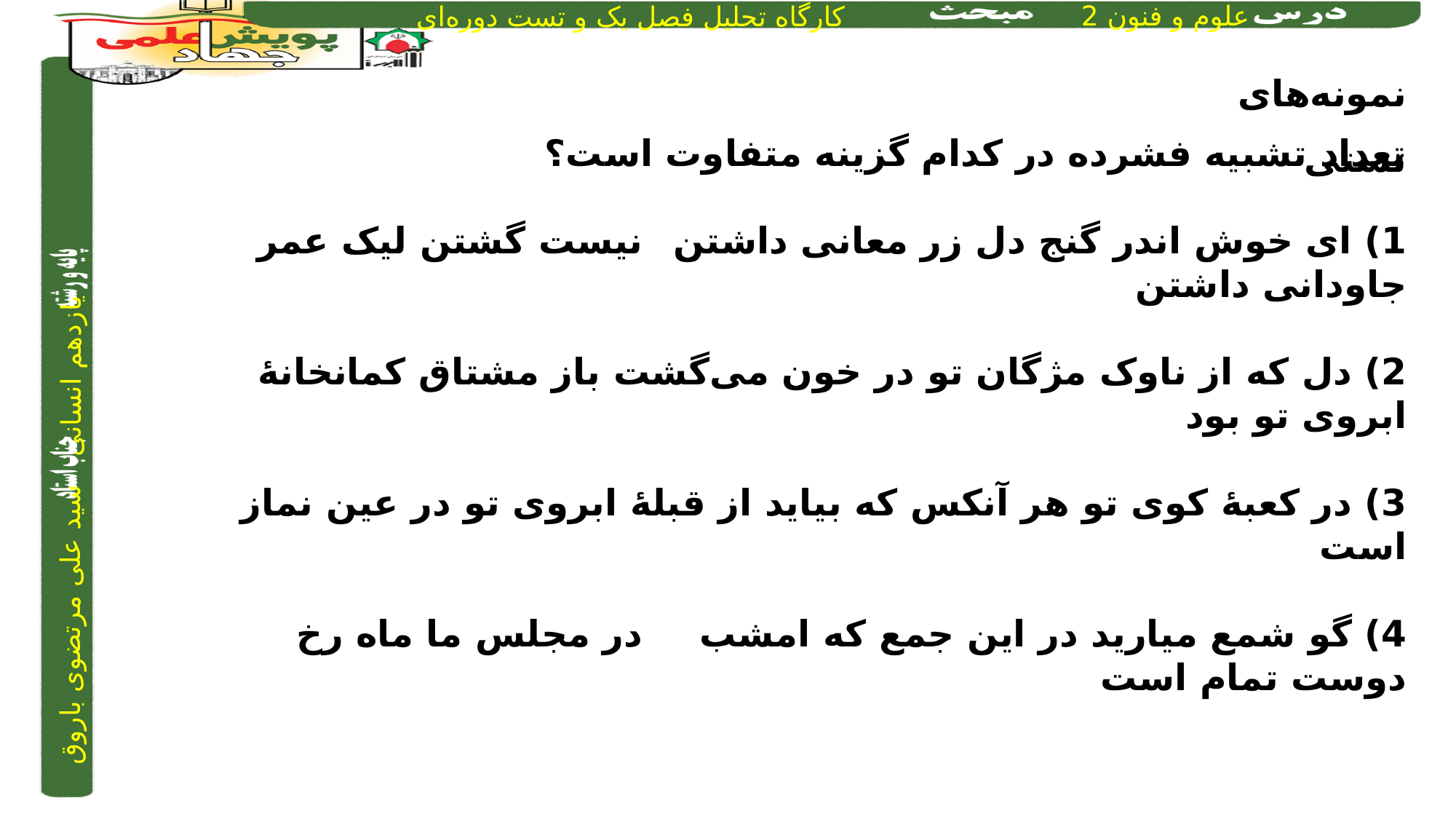

نمونه‌های تستی
تعداد تشبیه فشرده در کدام گزینه متفاوت است؟

1) ای خوش اندر گنج دل زر معانی داشتن	 	نیست گشتن لیک عمر جاودانی داشتن

2) دل که از ناوک مژگان تو در خون می‌گشت 	باز مشتاق کمانخانۀ ابروی تو بود

3) در کعبۀ کوی تو هر آنکس که بیاید	 	از قبلۀ ابروی تو در عین نماز است

4) گو شمع میارید در این جمع که امشب	 	در مجلس ما ماه رخ دوست تمام است

4